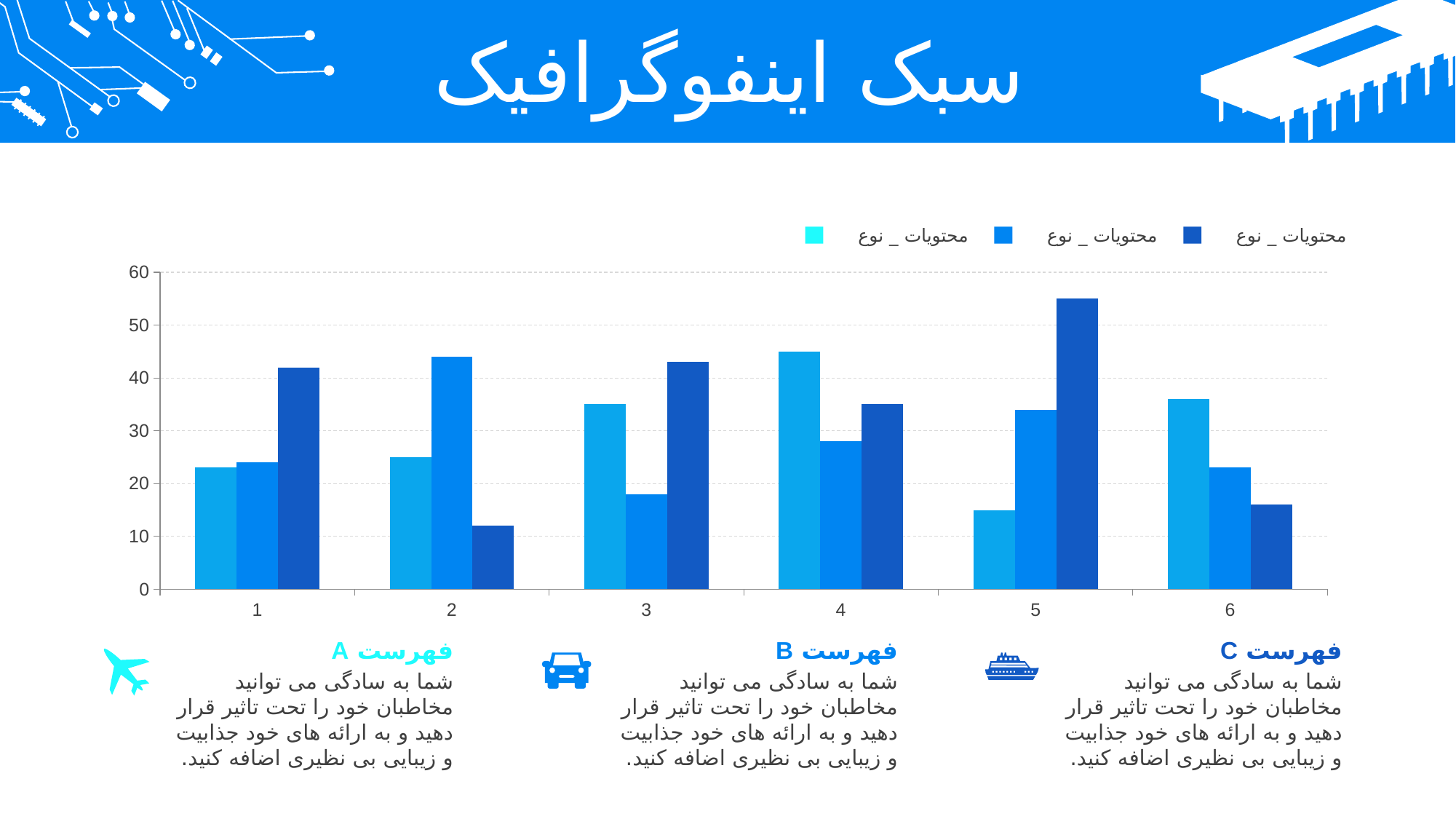

سبک اینفوگرافیک
محتویات _ نوع

محتویات _ نوع

محتویات _ نوع

### Chart

| Category |  |  |  |
|---|---|---|---|
فهرست A
شما به سادگی می توانید مخاطبان خود را تحت تاثیر قرار دهید و به ارائه های خود جذابیت و زیبایی بی نظیری اضافه کنید.
فهرست B
شما به سادگی می توانید مخاطبان خود را تحت تاثیر قرار دهید و به ارائه های خود جذابیت و زیبایی بی نظیری اضافه کنید.
فهرست C
شما به سادگی می توانید مخاطبان خود را تحت تاثیر قرار دهید و به ارائه های خود جذابیت و زیبایی بی نظیری اضافه کنید.